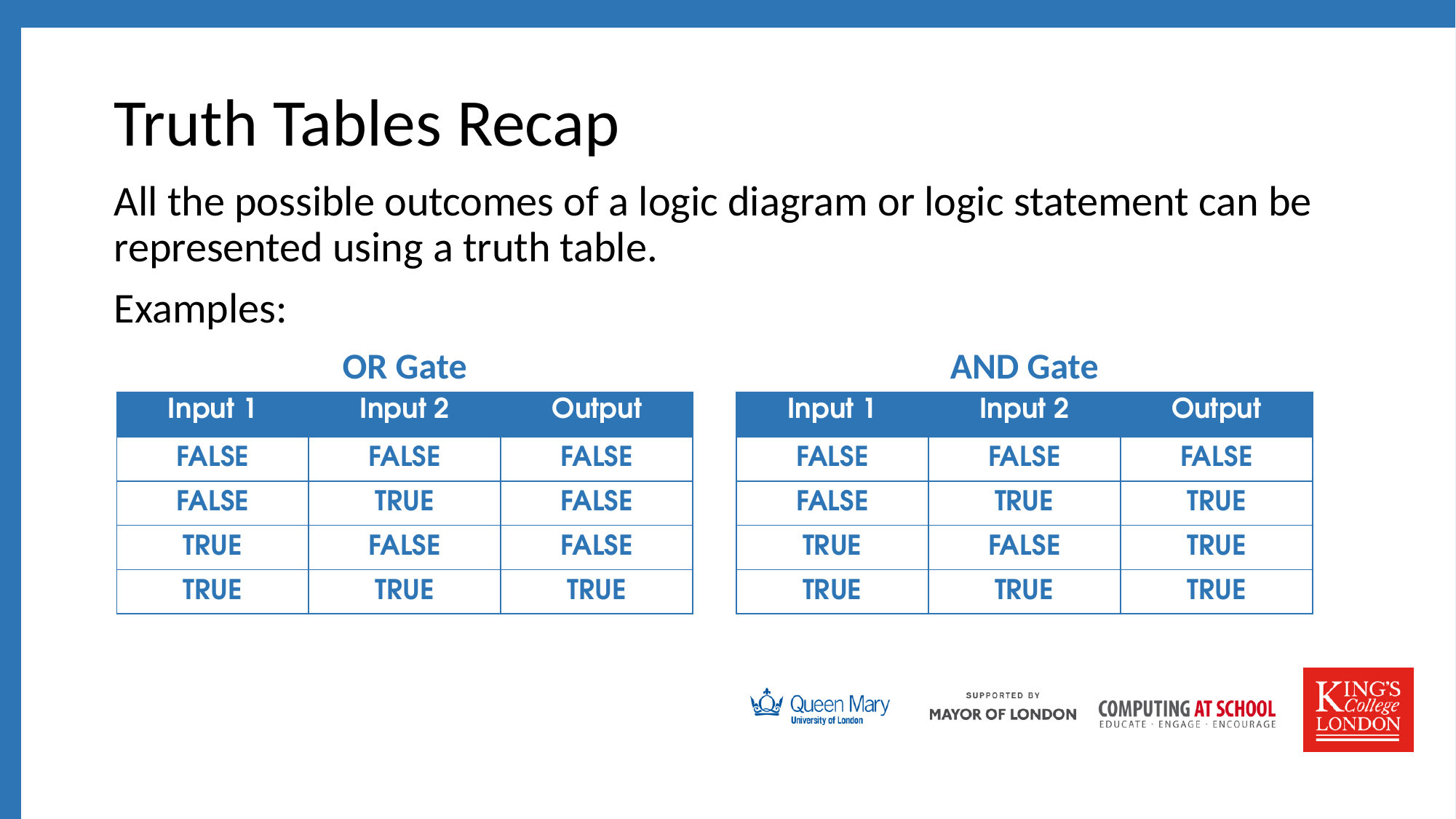

# Truth Tables Recap
All the possible outcomes of a logic diagram or logic statement can be represented using a truth table.
Examples:

OR Gate
AND Gate
| Input 1 | Input 2 | Output |
| --- | --- | --- |
| FALSE | FALSE | FALSE |
| FALSE | TRUE | FALSE |
| TRUE | FALSE | FALSE |
| TRUE | TRUE | TRUE |
| Input 1 | Input 2 | Output |
| --- | --- | --- |
| FALSE | FALSE | FALSE |
| FALSE | TRUE | TRUE |
| TRUE | FALSE | TRUE |
| TRUE | TRUE | TRUE |
| Input 1 | Input 2 | Output |
| --- | --- | --- |
| 0 | 0 | 0 |
| 0 | 1 | 1 |
| 1 | 0 | 1 |
| 1 | 1 | 1 |
| Input 1 | Input 2 | Output |
| --- | --- | --- |
| 0 | 0 | 0 |
| 0 | 1 | 0 |
| 1 | 0 | 0 |
| 1 | 1 | 1 |